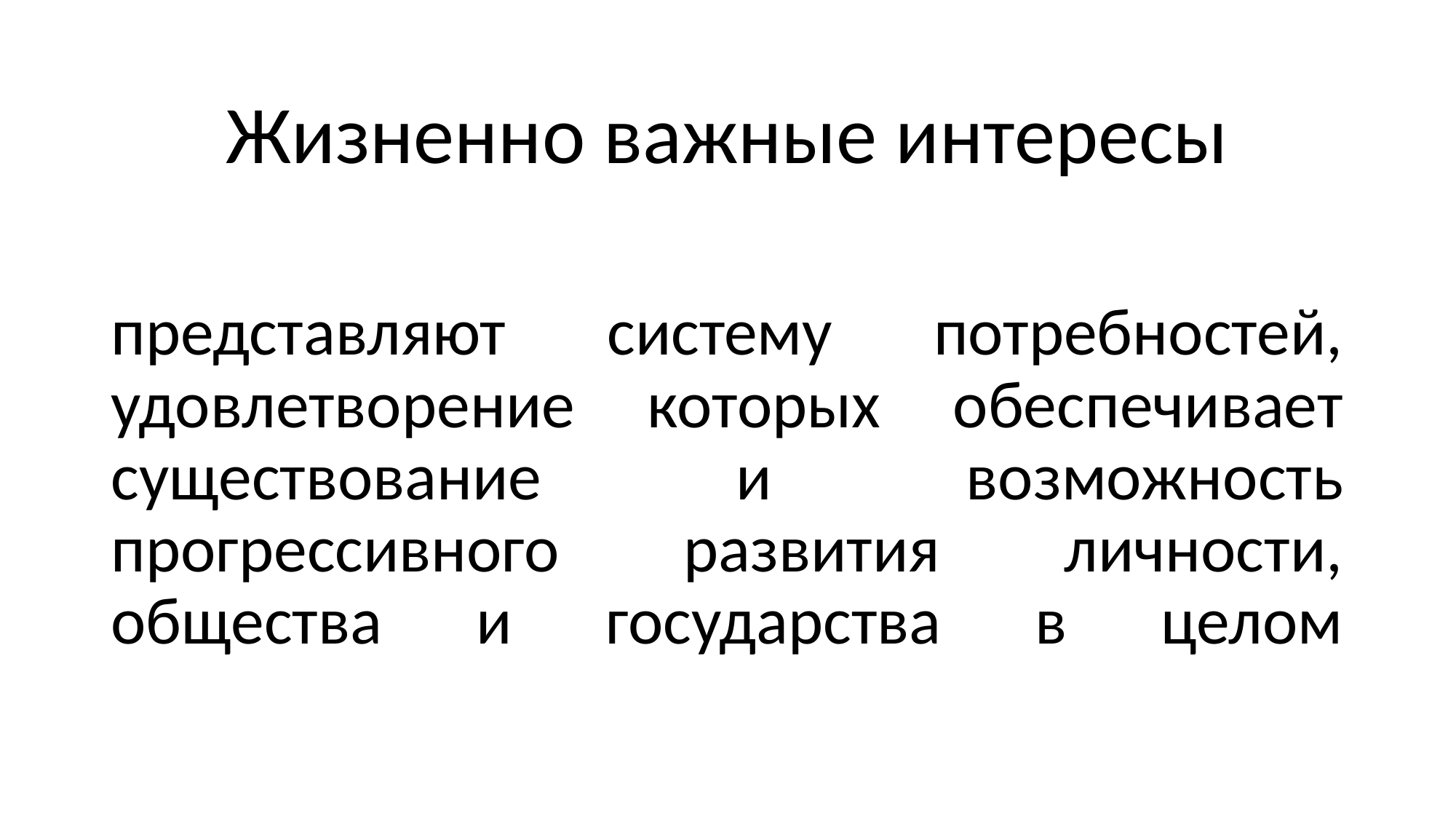

# Жизненно важные интересы
представляют систему потребностей, удовлетворение которых обеспечивает существование и возможность прогрессивного развития личности, общества и государства в целом